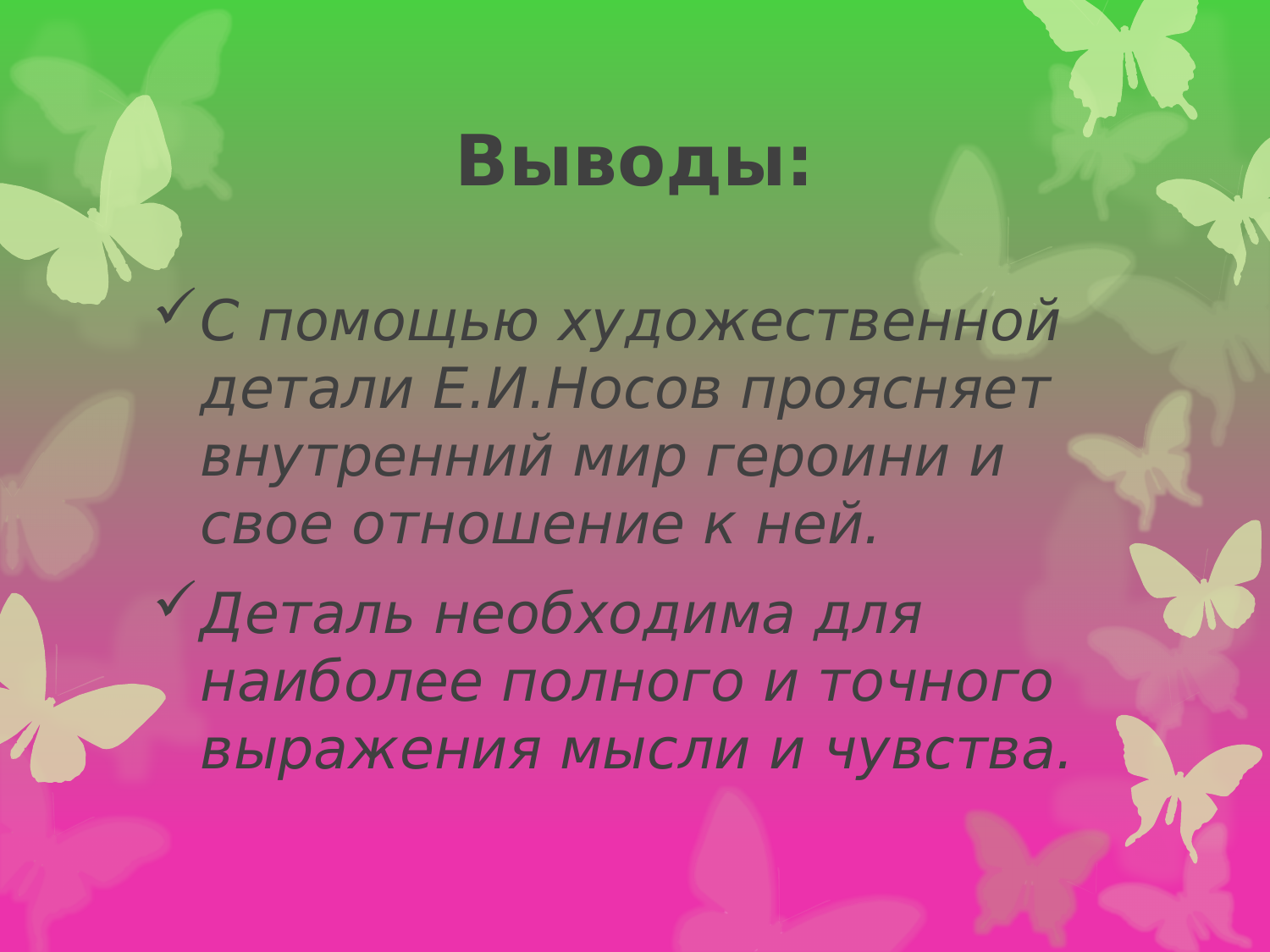

# Выводы:
С помощью художественной детали Е.И.Носов проясняет внутренний мир героини и свое отношение к ней.
Деталь необходима для наиболее полного и точного выражения мысли и чувства.